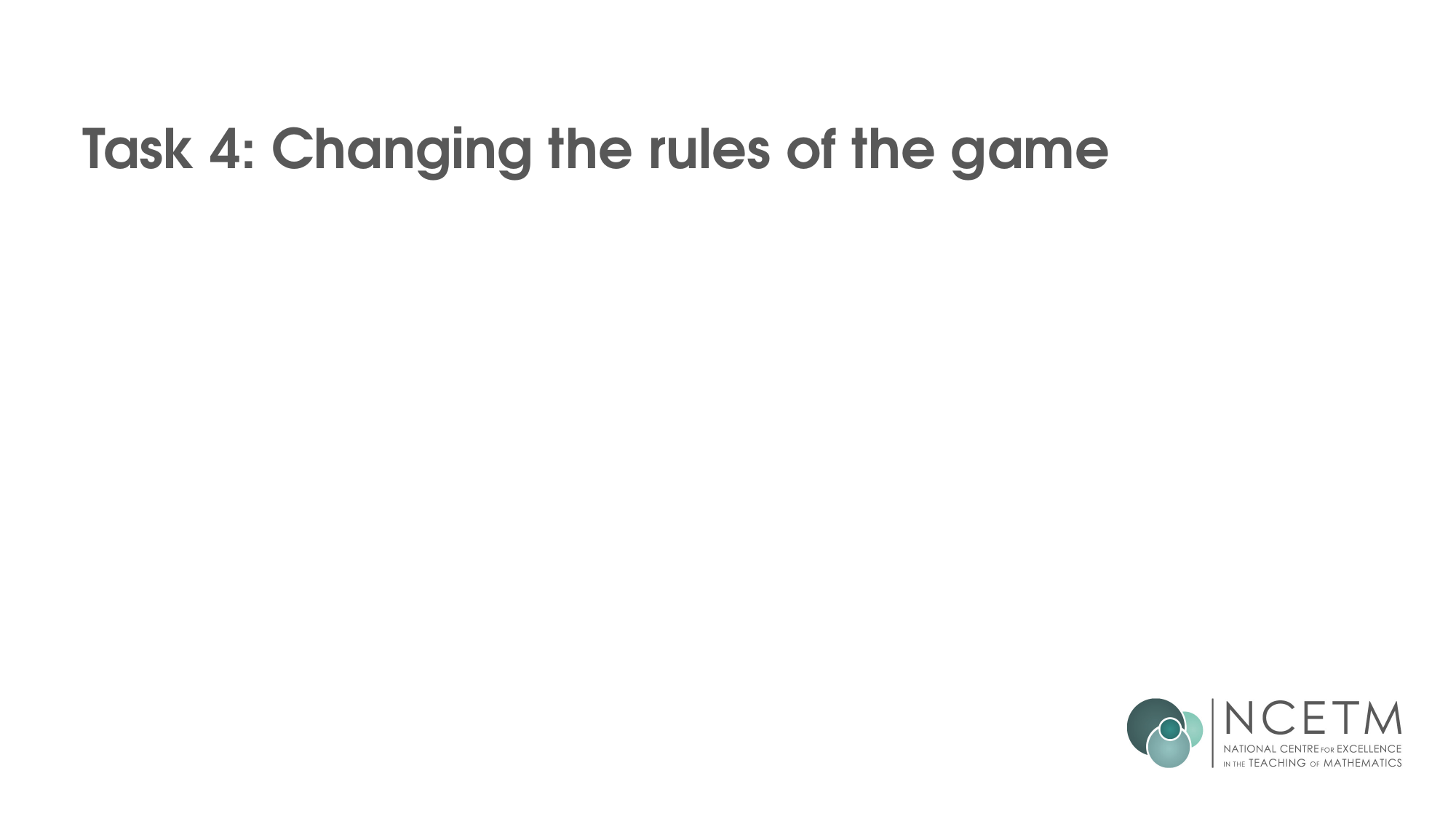

# Task 4: Changing the rules of the game